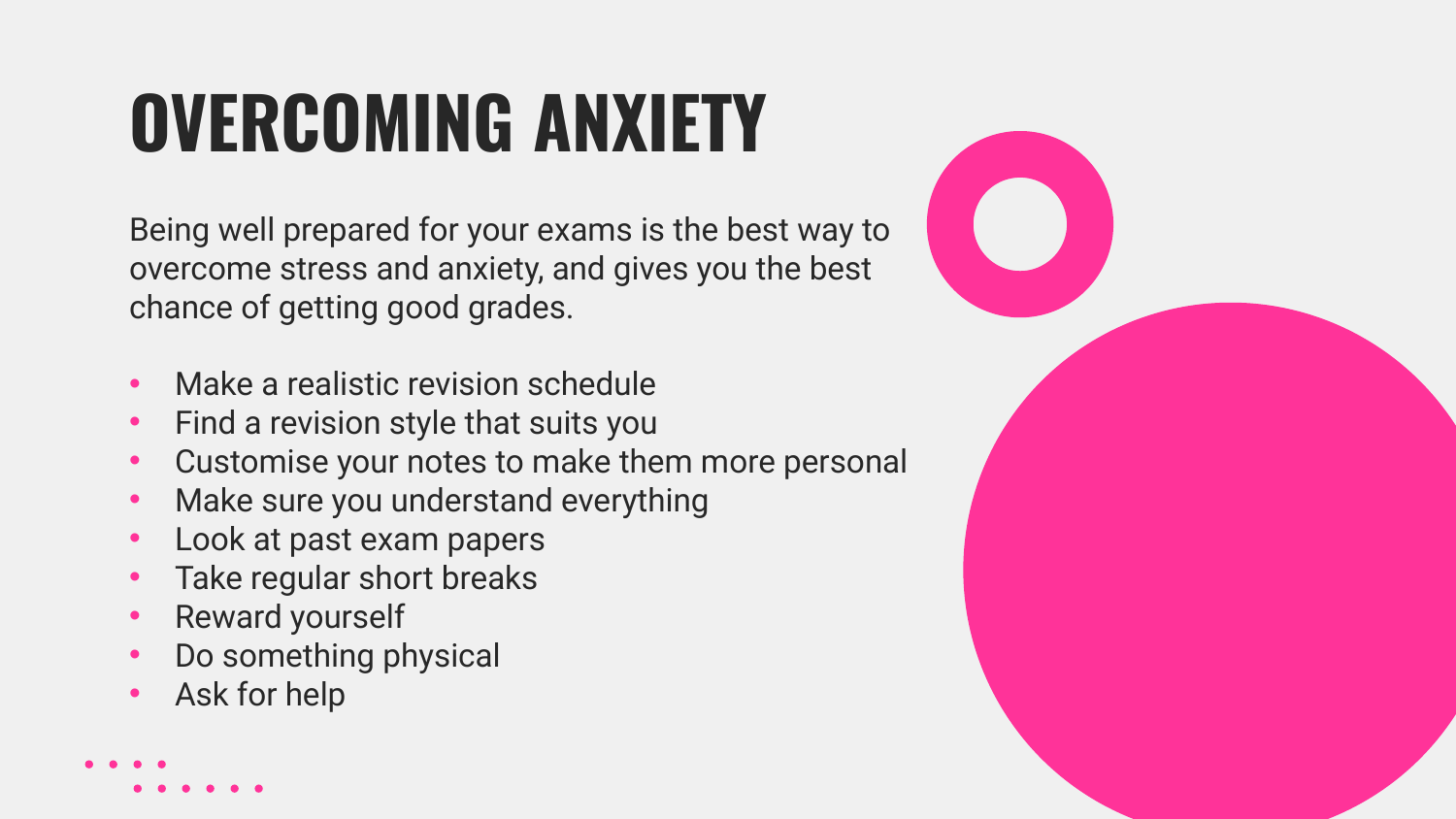

OVERCOMING ANXIETY

Being well prepared for your exams is the best way to overcome stress and anxiety, and gives you the best chance of getting good grades.

Make a realistic revision schedule
Find a revision style that suits you
Customise your notes to make them more personal
Make sure you understand everything
Look at past exam papers
Take regular short breaks
Reward yourself
Do something physical
Ask for help